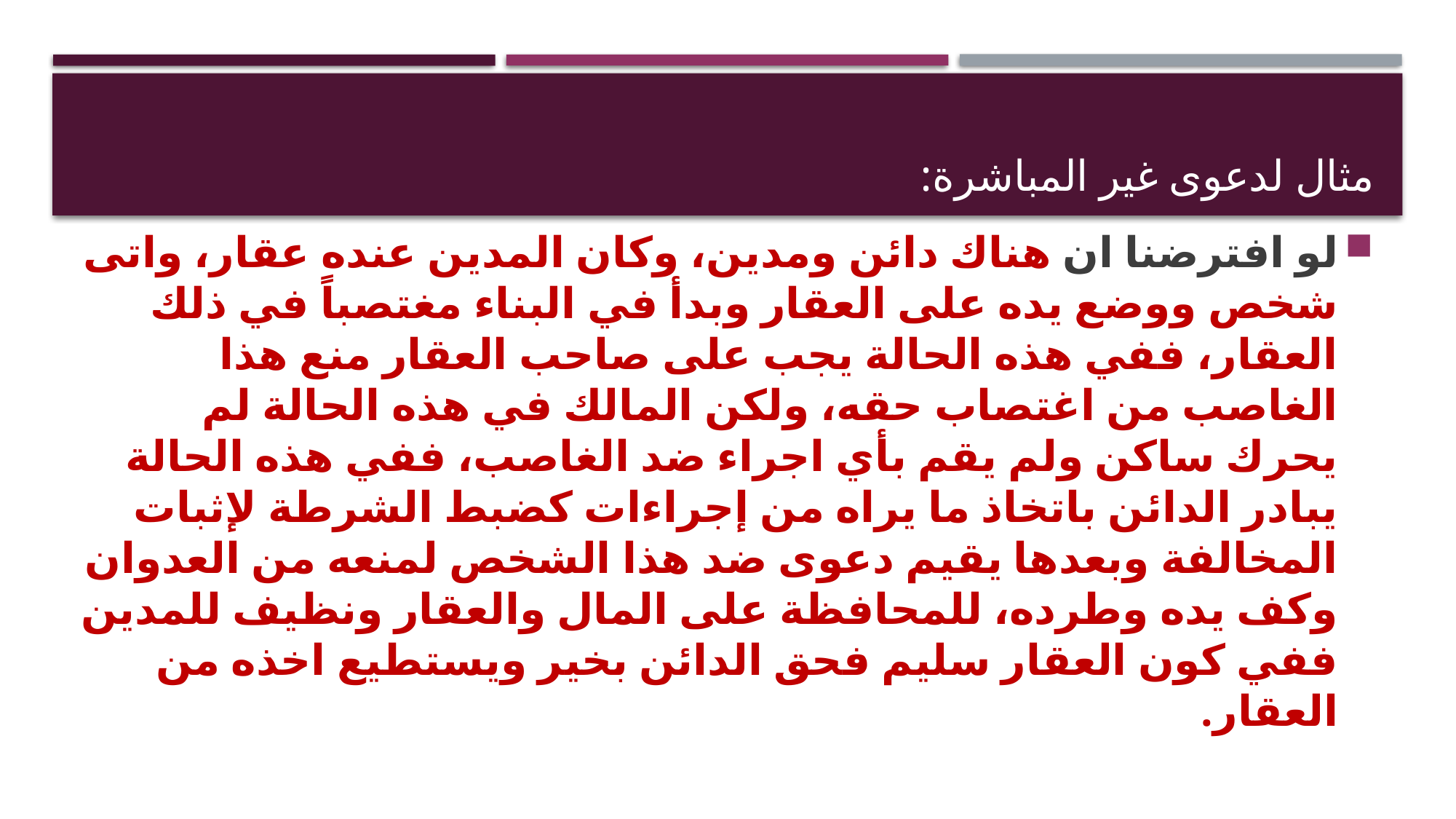

# مثال لدعوى غير المباشرة:
لو افترضنا ان هناك دائن ومدين، وكان المدين عنده عقار، واتى شخص ووضع يده على العقار وبدأ في البناء مغتصباً في ذلك العقار، ففي هذه الحالة يجب على صاحب العقار منع هذا الغاصب من اغتصاب حقه، ولكن المالك في هذه الحالة لم يحرك ساكن ولم يقم بأي اجراء ضد الغاصب، ففي هذه الحالة يبادر الدائن باتخاذ ما يراه من إجراءات كضبط الشرطة لإثبات المخالفة وبعدها يقيم دعوى ضد هذا الشخص لمنعه من العدوان وكف يده وطرده، للمحافظة على المال والعقار ونظيف للمدين ففي كون العقار سليم فحق الدائن بخير ويستطيع اخذه من العقار.